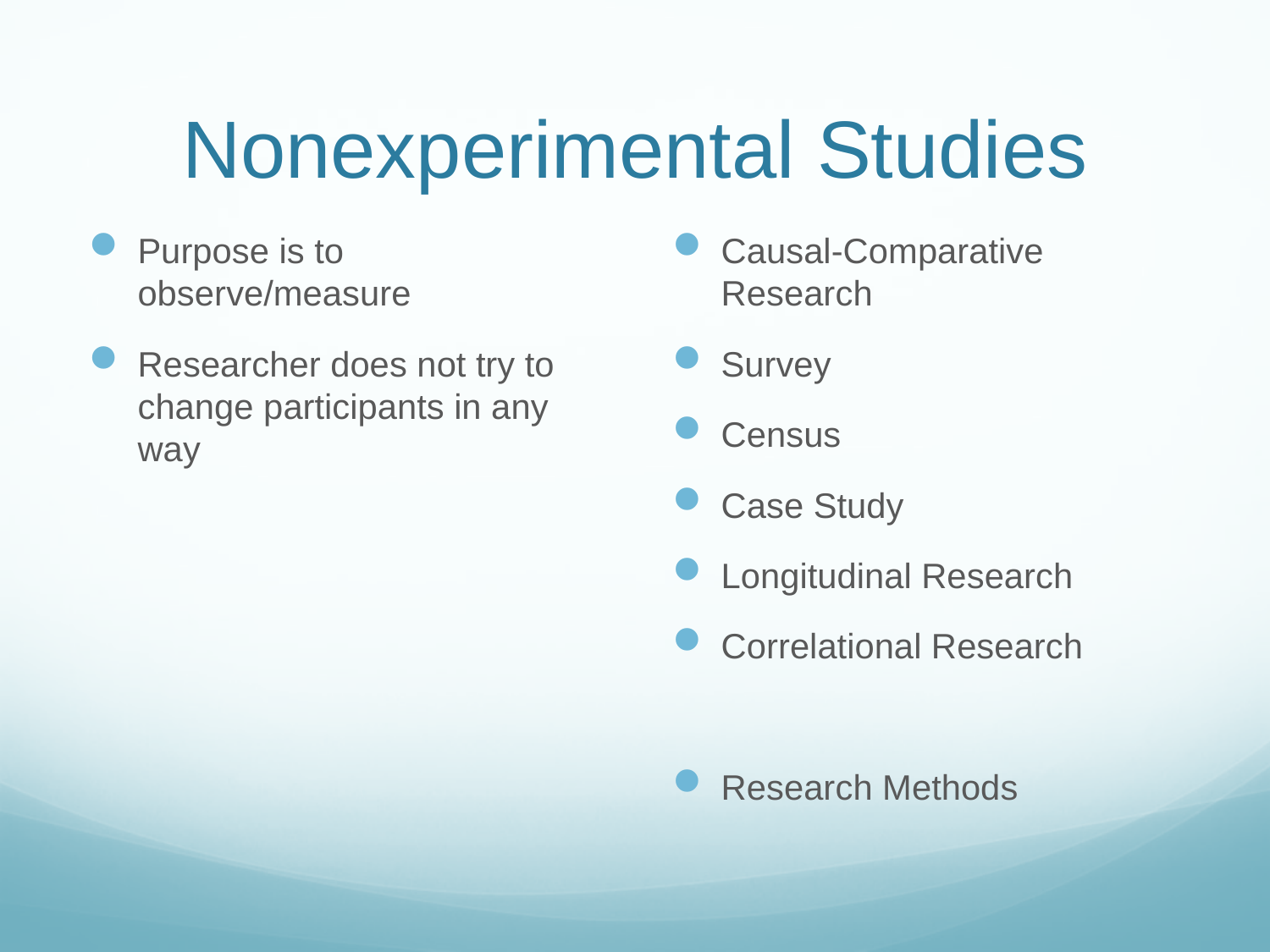

# Nonexperimental Studies
Purpose is to observe/measure
Researcher does not try to change participants in any way
Causal-Comparative Research
Survey
Census
Case Study
Longitudinal Research
Correlational Research

Research Methods